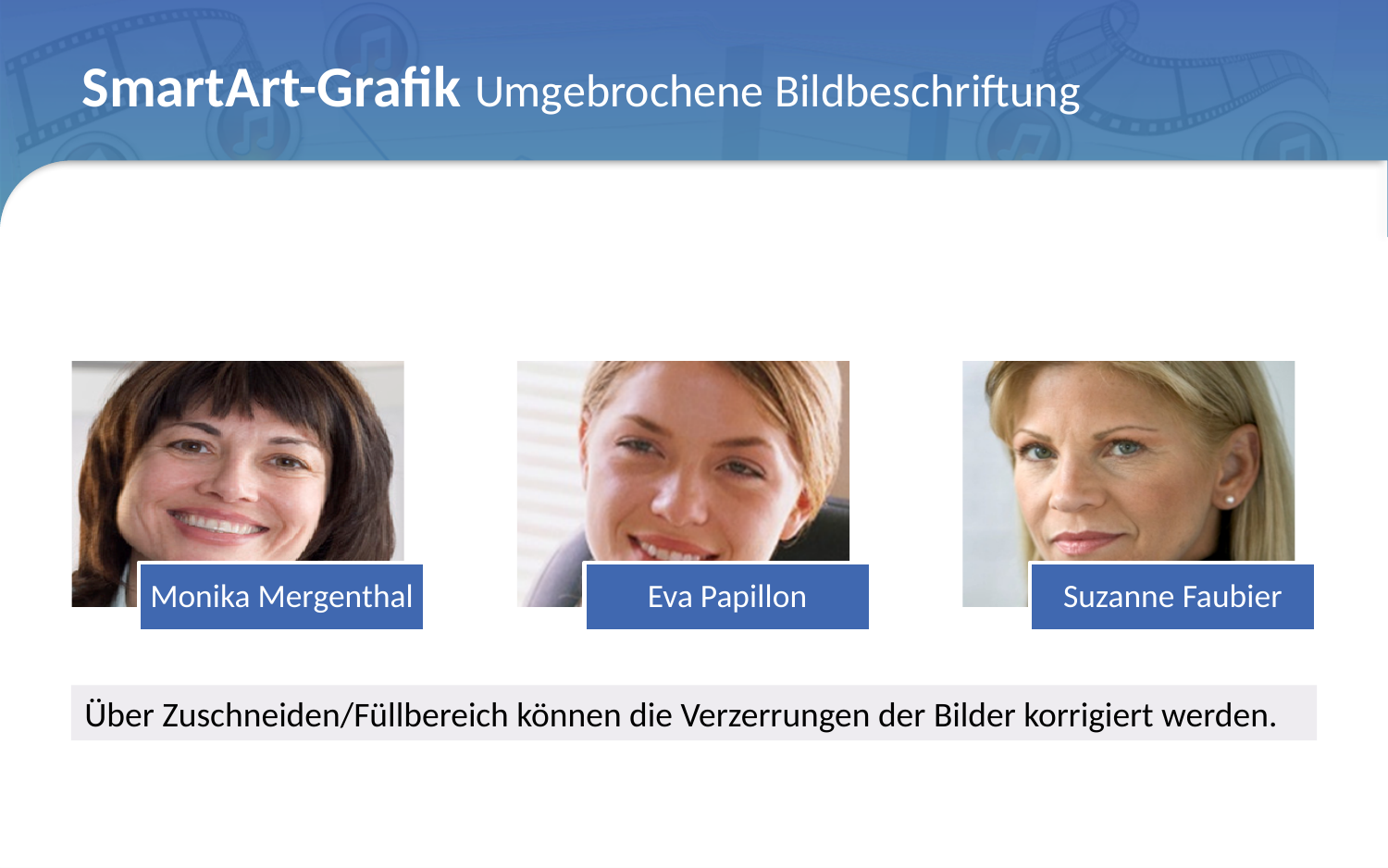

# SmartArt-Grafik Umgebrochene Bildbeschriftung
Monika Mergenthal
Eva Papillon
Suzanne Faubier
Über Zuschneiden/Füllbereich können die Verzerrungen der Bilder korrigiert werden.